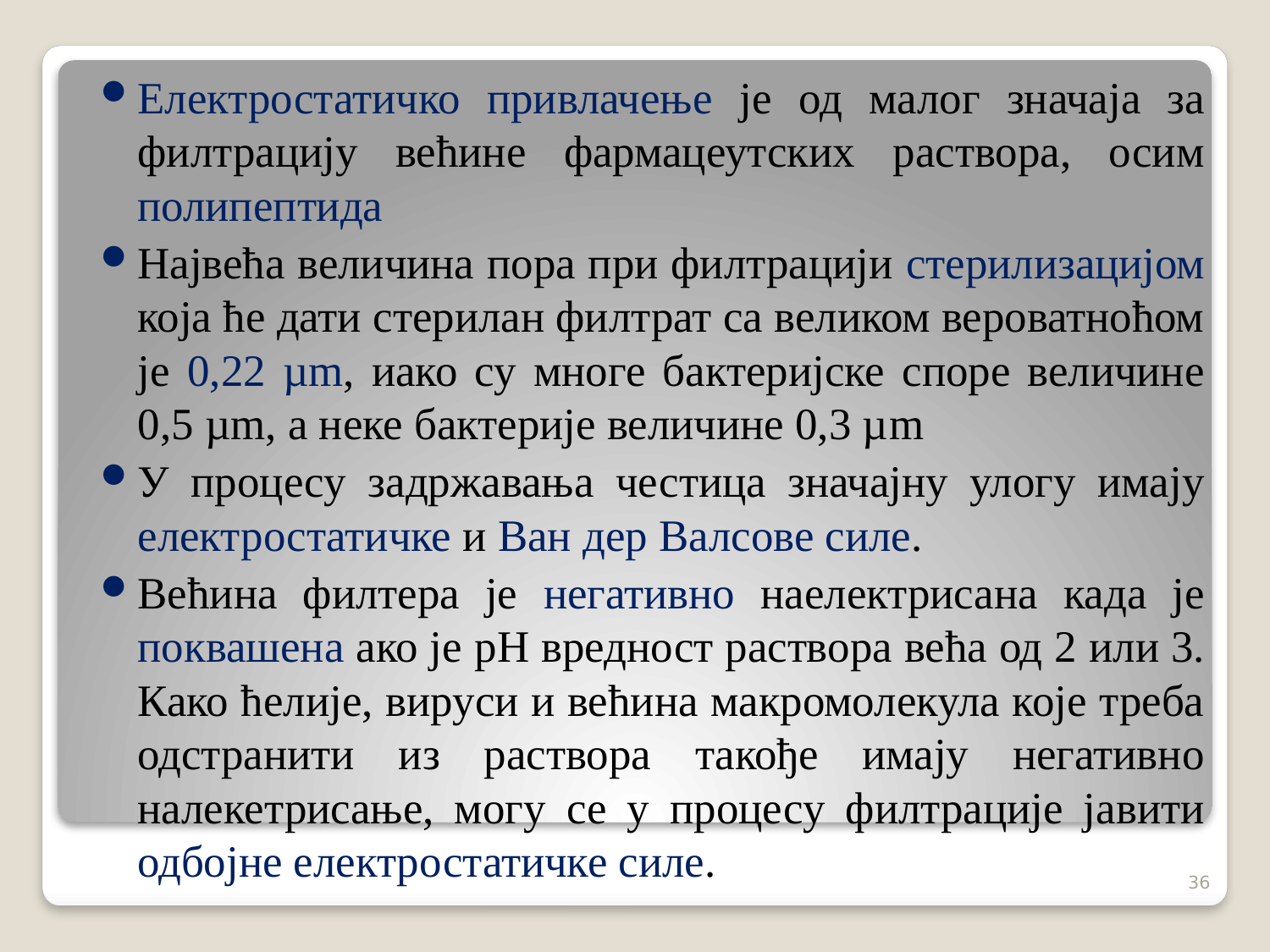

Електростатичко привлачење је од малог значаја за филтрацију већине фармацеутских раствора, осим полипептида
Највећа величина пора при филтрацији стерилизацијом која ће дати стерилан филтрат са великом вероватноћом је 0,22 µm, иако су многе бактеријске споре величине 0,5 µm, а неке бактерије величине 0,3 µm
У процесу задржавања честица значајну улогу имају електростатичке и Ван дер Валсове силе.
Већина филтера је негативно наелектрисана када је поквашена ако је pH вредност раствора већа од 2 или 3. Како ћелије, вируси и већина макромолекула које треба одстранити из раствора такође имају негативно налекетрисање, могу се у процесу филтрације јавити одбојне електростатичке силе.

36